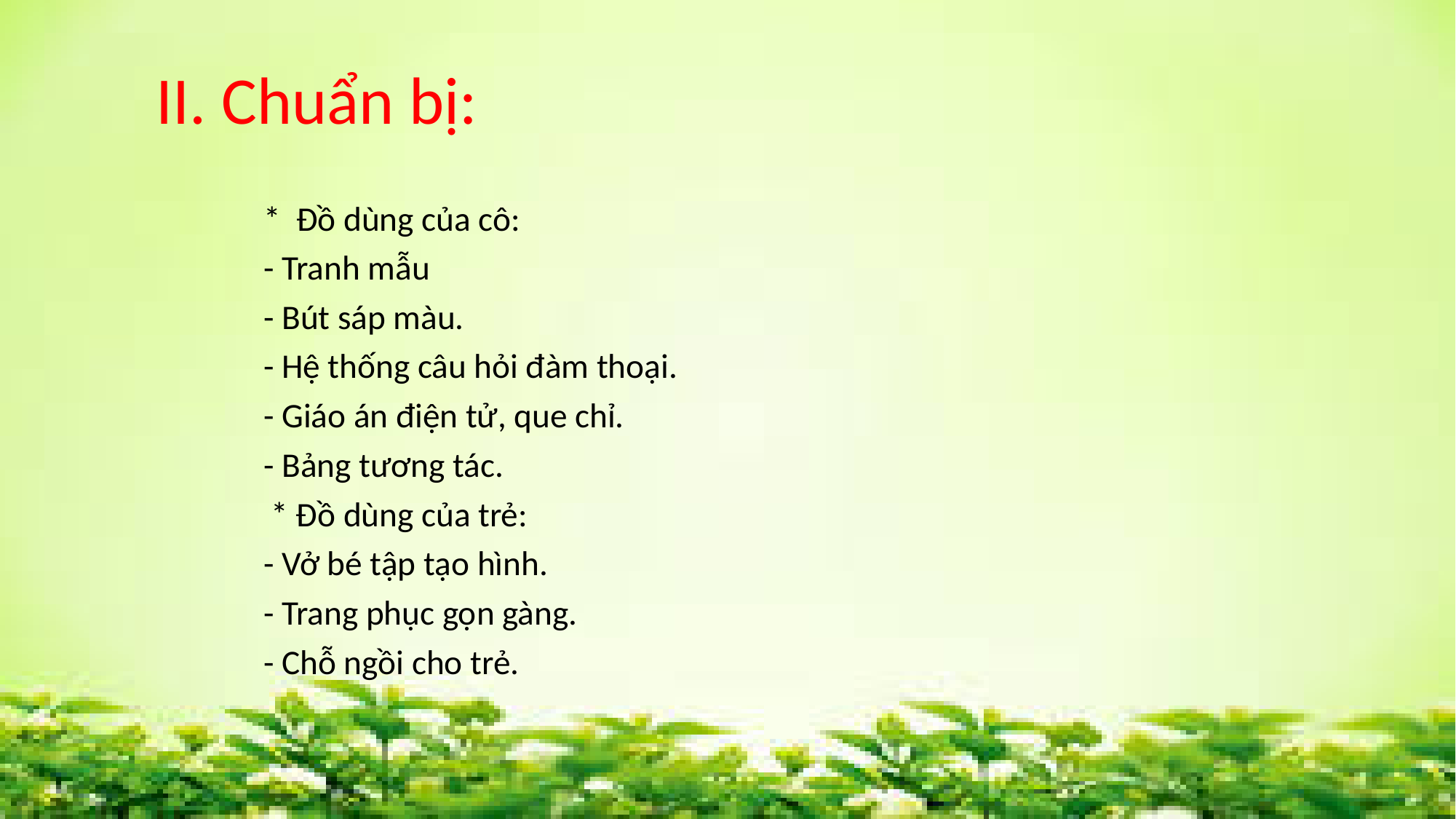

# II. Chuẩn bị:
*  Đồ dùng của cô:
- Tranh mẫu
- Bút sáp màu.
- Hệ thống câu hỏi đàm thoại.
- Giáo án điện tử, que chỉ.
- Bảng tương tác.
 * Đồ dùng của trẻ:
- Vở bé tập tạo hình.
- Trang phục gọn gàng.
- Chỗ ngồi cho trẻ.